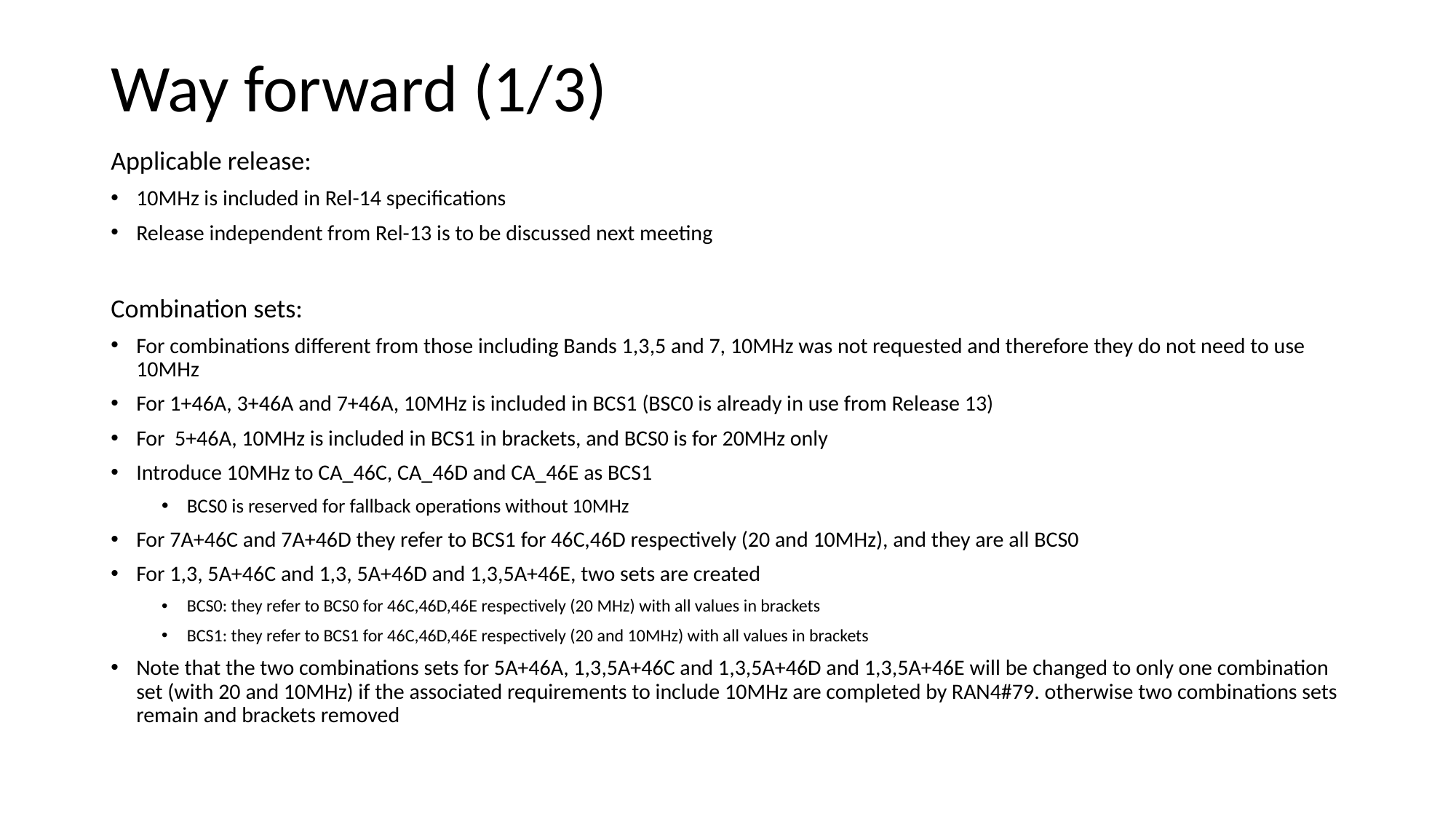

# Way forward (1/3)
Applicable release:
10MHz is included in Rel-14 specifications
Release independent from Rel-13 is to be discussed next meeting

Combination sets:
For combinations different from those including Bands 1,3,5 and 7, 10MHz was not requested and therefore they do not need to use 10MHz
For 1+46A, 3+46A and 7+46A, 10MHz is included in BCS1 (BSC0 is already in use from Release 13)
For  5+46A, 10MHz is included in BCS1 in brackets, and BCS0 is for 20MHz only
Introduce 10MHz to CA_46C, CA_46D and CA_46E as BCS1
BCS0 is reserved for fallback operations without 10MHz
For 7A+46C and 7A+46D they refer to BCS1 for 46C,46D respectively (20 and 10MHz), and they are all BCS0
For 1,3, 5A+46C and 1,3, 5A+46D and 1,3,5A+46E, two sets are created
BCS0: they refer to BCS0 for 46C,46D,46E respectively (20 MHz) with all values in brackets
BCS1: they refer to BCS1 for 46C,46D,46E respectively (20 and 10MHz) with all values in brackets
Note that the two combinations sets for 5A+46A, 1,3,5A+46C and 1,3,5A+46D and 1,3,5A+46E will be changed to only one combination set (with 20 and 10MHz) if the associated requirements to include 10MHz are completed by RAN4#79. otherwise two combinations sets remain and brackets removed